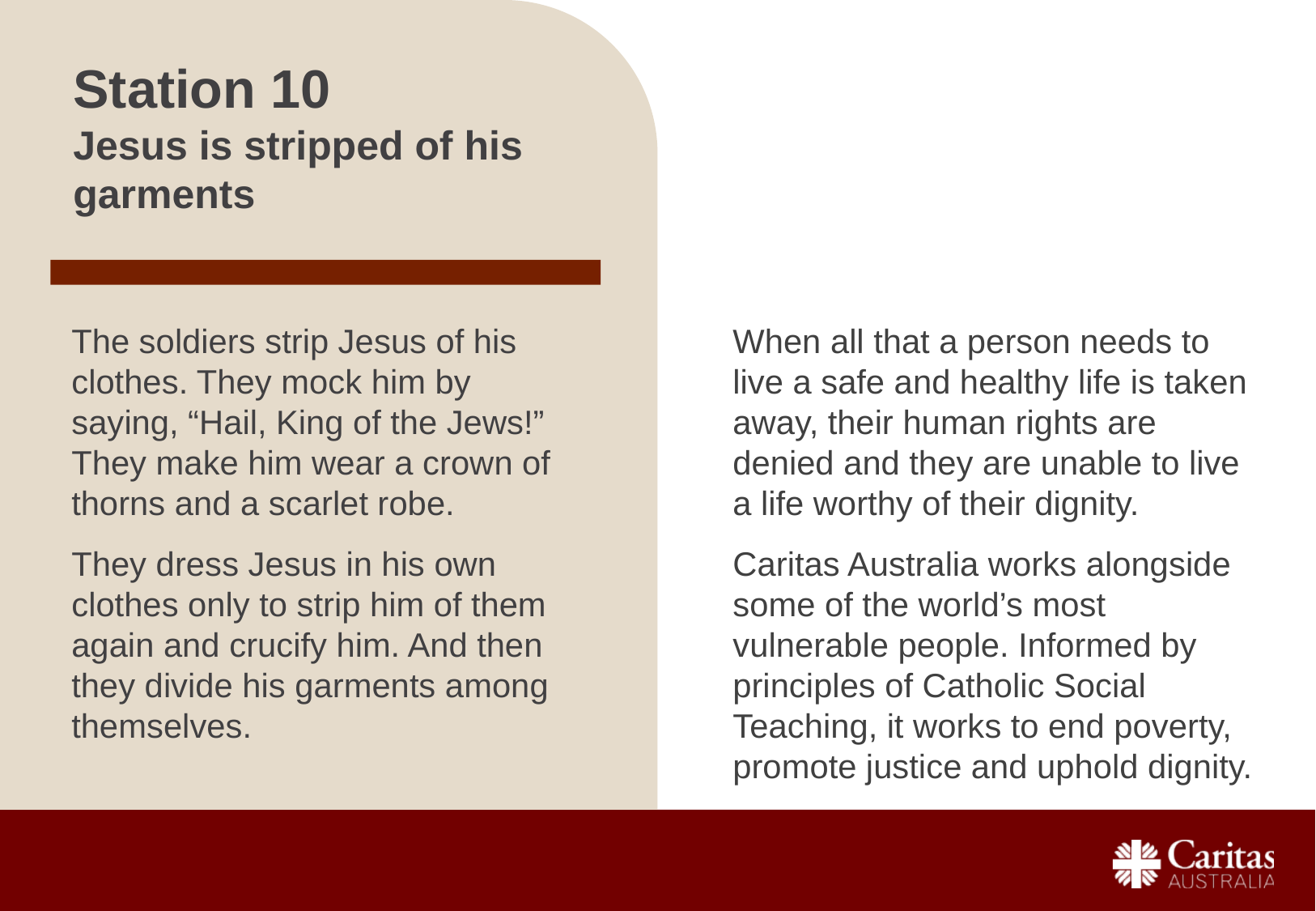

# Station 10 Jesus is stripped of his garments

The soldiers strip Jesus of his clothes. They mock him by saying, “Hail, King of the Jews!” They make him wear a crown of thorns and a scarlet robe.
They dress Jesus in his own clothes only to strip him of them again and crucify him. And then they divide his garments among themselves.
When all that a person needs to live a safe and healthy life is taken away, their human rights are denied and they are unable to live a life worthy of their dignity.
Caritas Australia works alongside some of the world’s most vulnerable people. Informed by principles of Catholic Social Teaching, it works to end poverty, promote justice and uphold dignity.